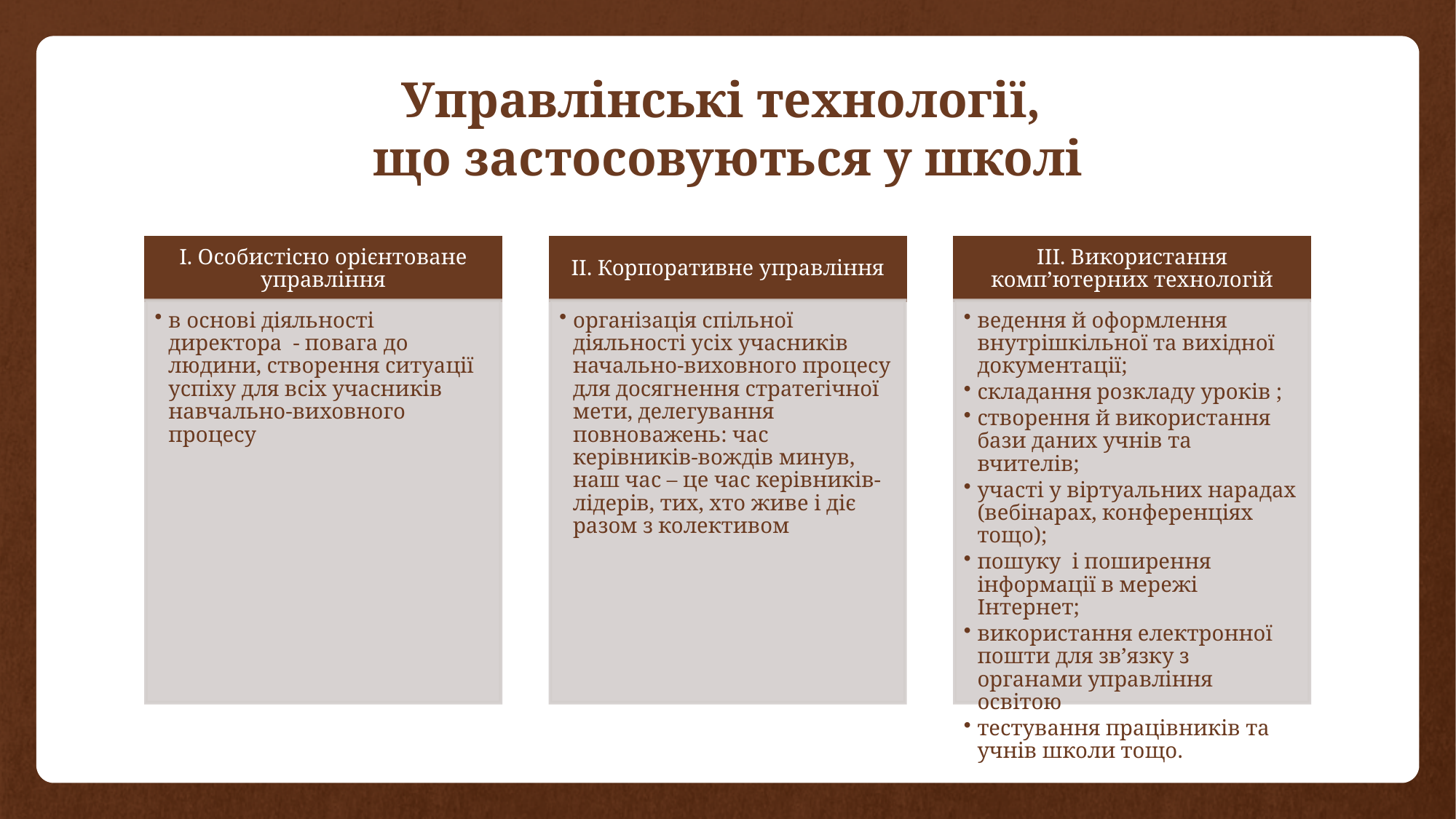

# Управлінські технології, що застосовуються у школі
І. Особистісно орієнтоване управління
в основі діяльності  директора  - повага до людини, створення ситуації успіху для всіх учасників навчально-виховного процесу
ІІ. Корпоративне управління
організація спільної діяльності усіх учасників начально-виховного процесу для досягнення стратегічної мети, делегування повноважень: час керівників-вождів минув, наш час – це час керівників-лідерів, тих, хто живе і діє разом з колективом
ІІІ. Використання комп’ютерних технологій
ведення й оформлення внутрішкільної та вихідної  документації;
складання розкладу уроків ;
створення й використання бази даних учнів та вчителів;
участі у віртуальних нарадах (вебінарах, конференціях тощо);
пошуку  і поширення інформації в мережі Інтернет;
використання електронної пошти для зв’язку з органами управління освітою
тестування працівників та учнів школи тощо.